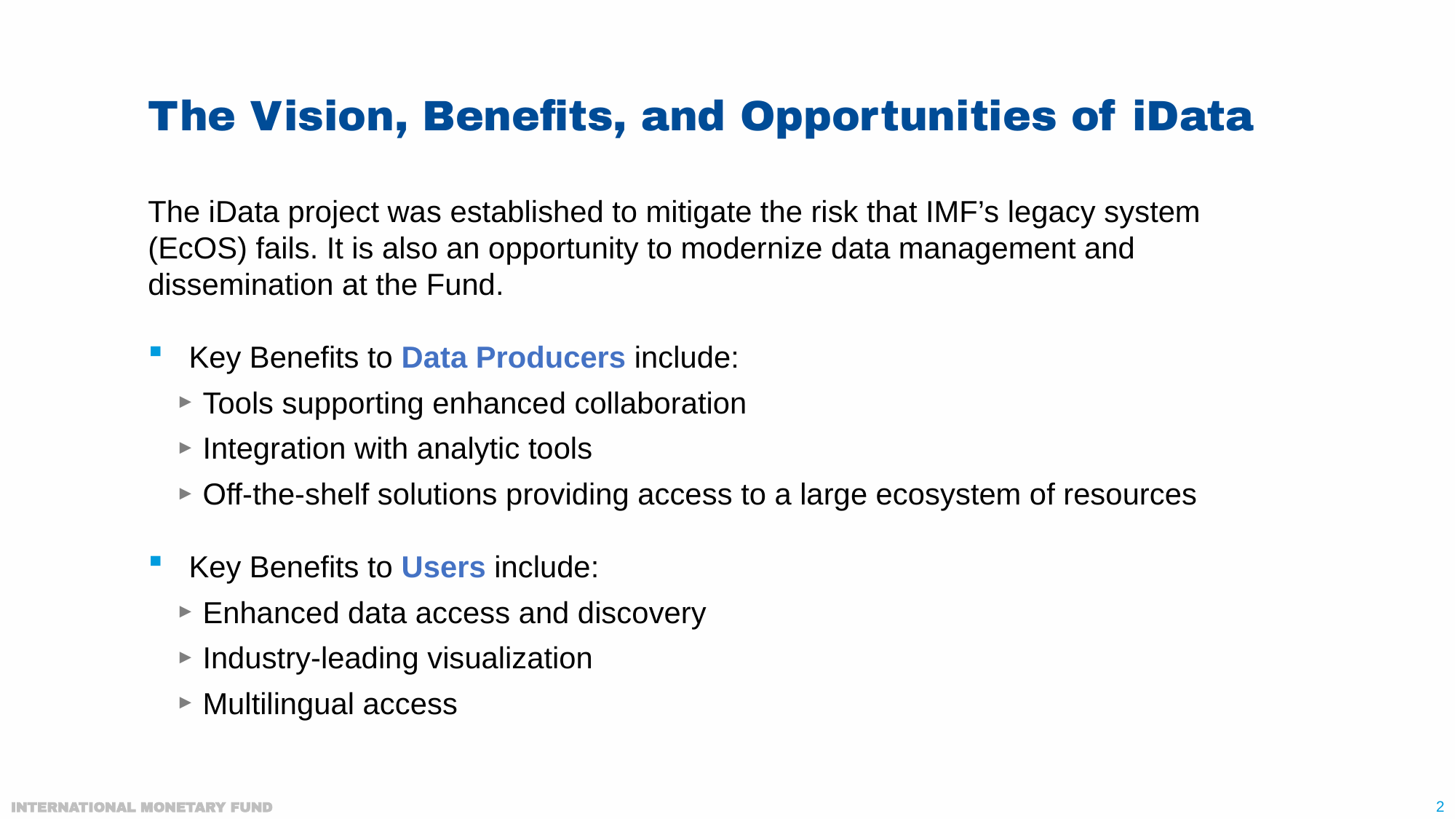

# The Vision, Benefits, and Opportunities of iData
The iData project was established to mitigate the risk that IMF’s legacy system (EcOS) fails. It is also an opportunity to modernize data management and dissemination at the Fund.
Key Benefits to Data Producers include:
Tools supporting enhanced collaboration
Integration with analytic tools
Off-the-shelf solutions providing access to a large ecosystem of resources
Key Benefits to Users include:
Enhanced data access and discovery
Industry-leading visualization
Multilingual access